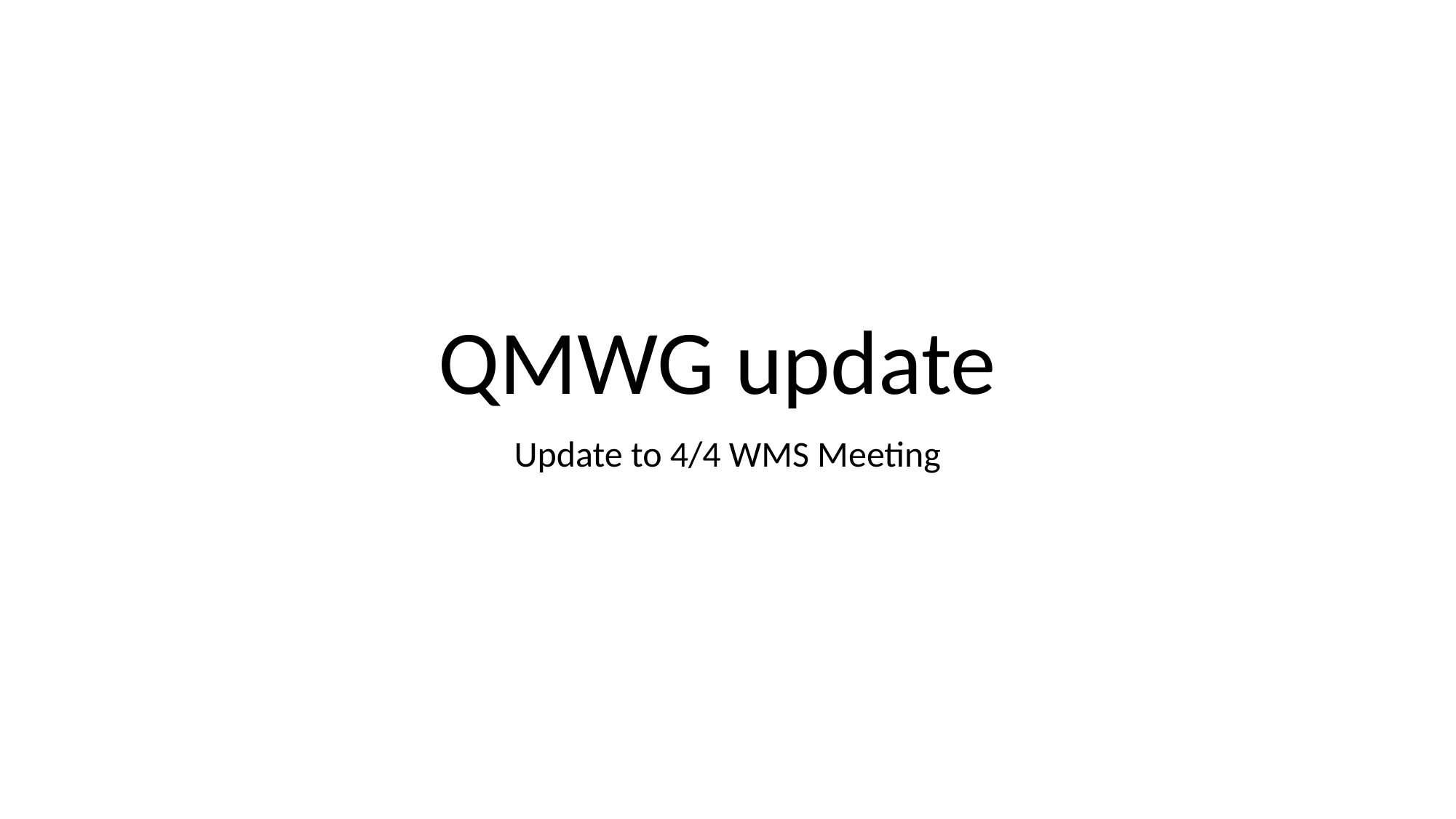

# QMWG update
Update to 4/4 WMS Meeting